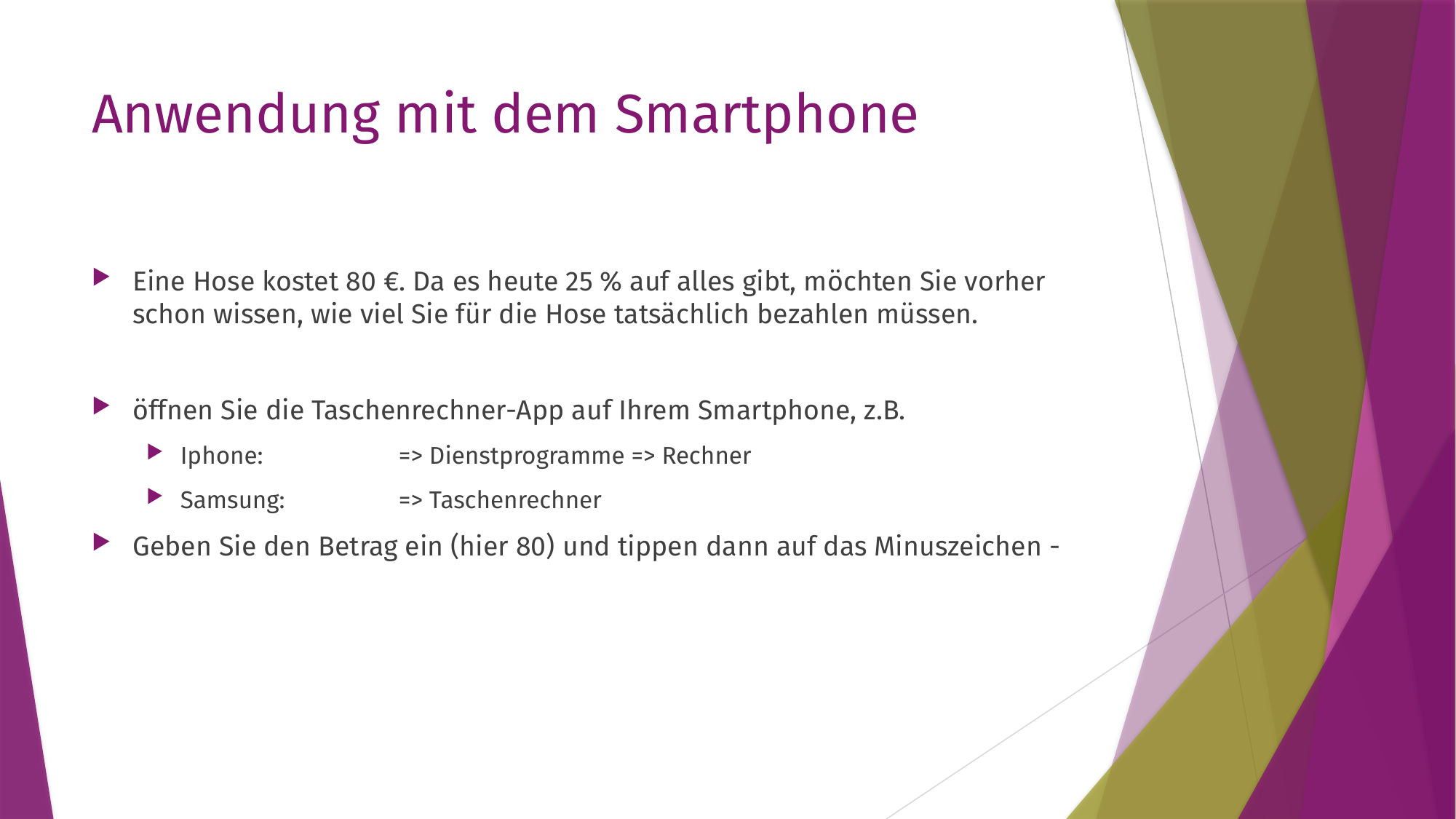

# Anwendung mit dem Smartphone
Eine Hose kostet 80 €. Da es heute 25 % auf alles gibt, möchten Sie vorher schon wissen, wie viel Sie für die Hose tatsächlich bezahlen müssen.

öffnen Sie die Taschenrechner-App auf Ihrem Smartphone, z.B.
Iphone: 		=> Dienstprogramme => Rechner
Samsung: 	=> Taschenrechner
Geben Sie den Betrag ein (hier 80) und tippen dann auf das Minuszeichen -